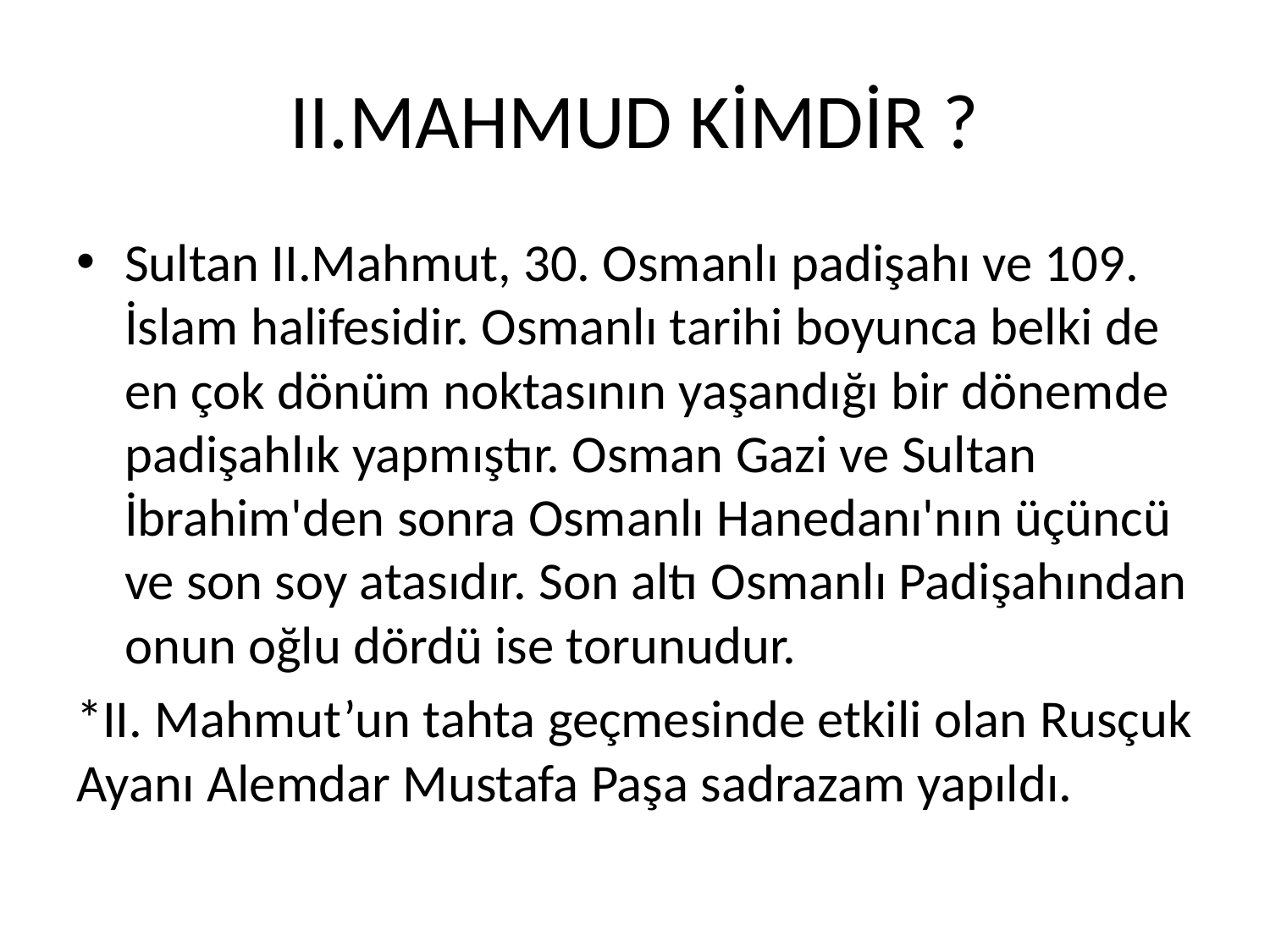

# II.MAHMUD KİMDİR ?
Sultan II.Mahmut, 30. Osmanlı padişahı ve 109. İslam halifesidir. Osmanlı tarihi boyunca belki de en çok dönüm noktasının yaşandığı bir dönemde padişahlık yapmıştır. Osman Gazi ve Sultan İbrahim'den sonra Osmanlı Hanedanı'nın üçüncü ve son soy atasıdır. Son altı Osmanlı Padişahından onun oğlu dördü ise torunudur.
*II. Mahmut’un tahta geçmesinde etkili olan Rusçuk Ayanı Alemdar Mustafa Paşa sadrazam yapıldı.